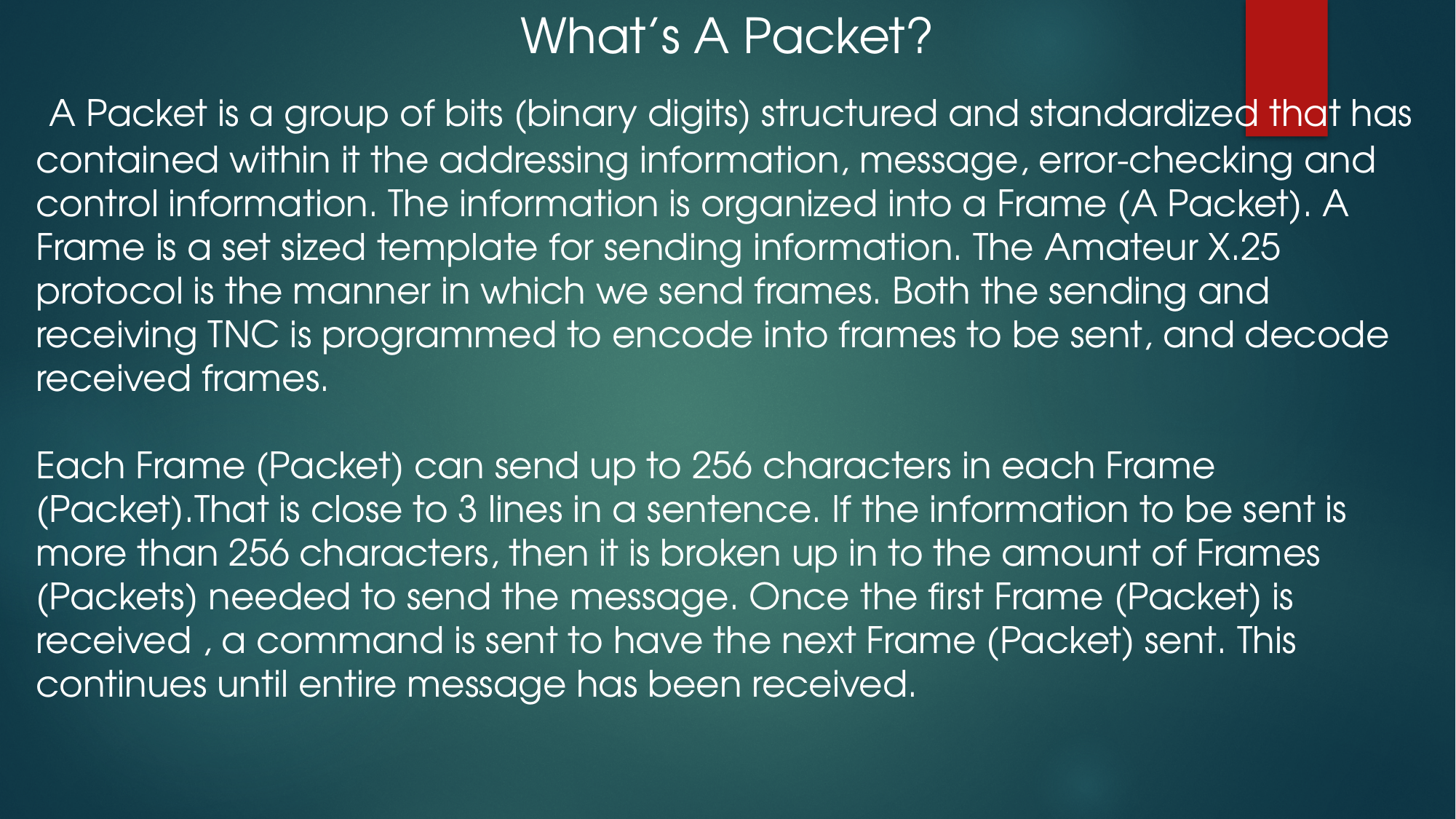

What’s A Packet?

 A Packet is a group of bits (binary digits) structured and standardized that has contained within it the addressing information, message, error-checking and control information. The information is organized into a Frame (A Packet). A Frame is a set sized template for sending information. The Amateur X.25 protocol is the manner in which we send frames. Both the sending and receiving TNC is programmed to encode into frames to be sent, and decode received frames.

Each Frame (Packet) can send up to 256 characters in each Frame (Packet).That is close to 3 lines in a sentence. If the information to be sent is more than 256 characters, then it is broken up in to the amount of Frames (Packets) needed to send the message. Once the first Frame (Packet) is received , a command is sent to have the next Frame (Packet) sent. This continues until entire message has been received.